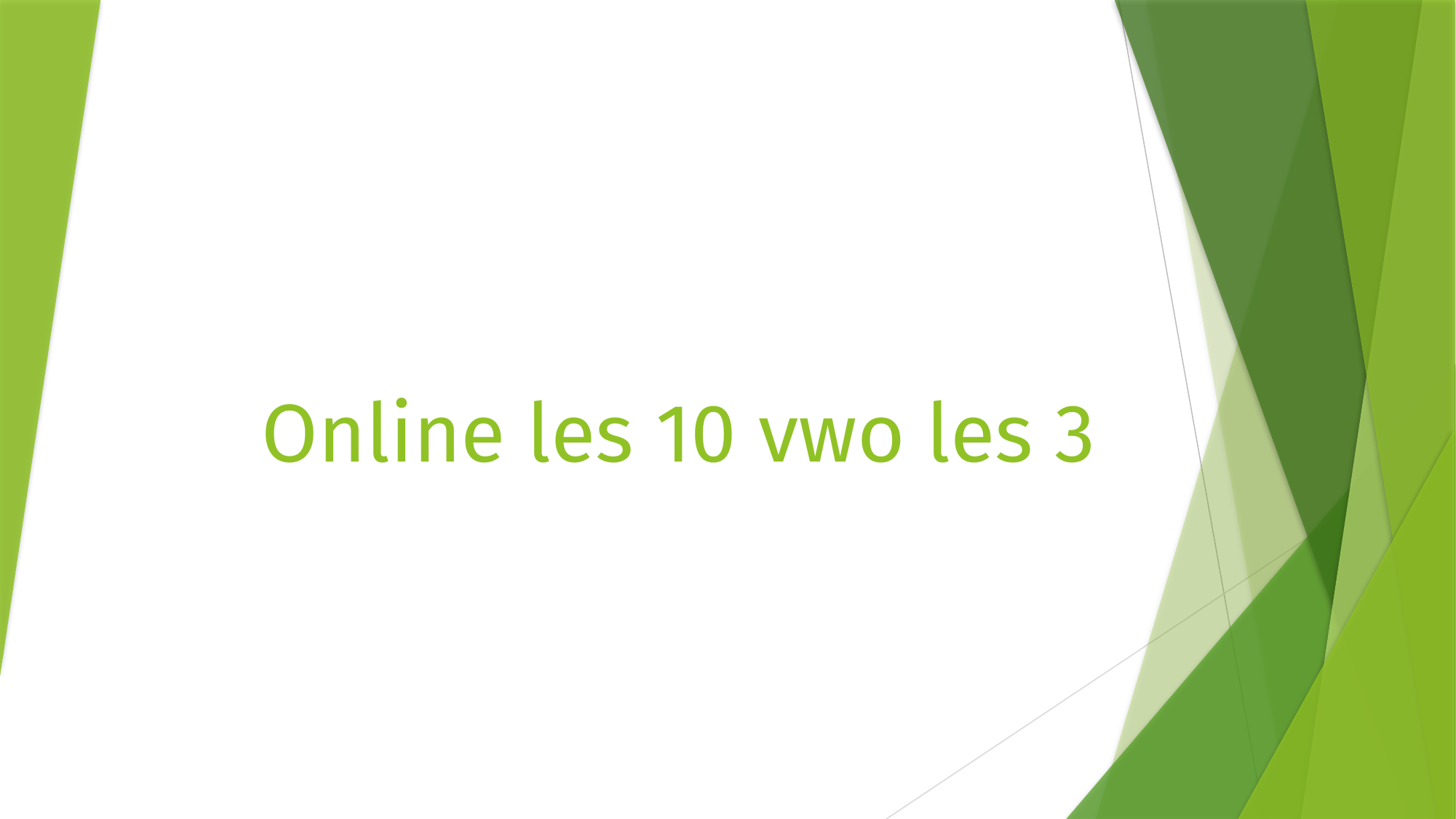

# Online les 10 vwo les 3